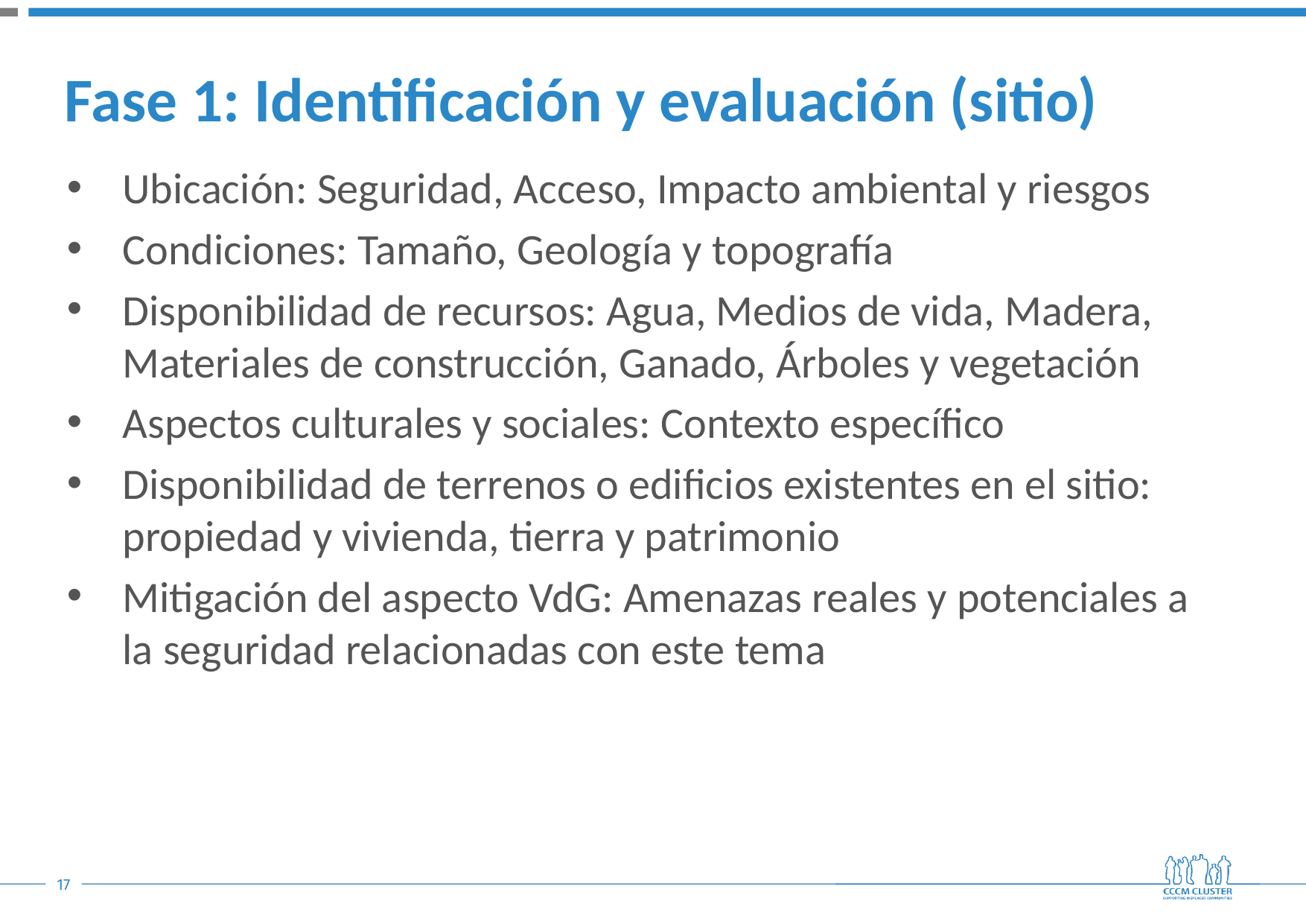

# Fase 1: Identificación y evaluación (sitio)
Ubicación: Seguridad, Acceso, Impacto ambiental y riesgos
Condiciones: Tamaño, Geología y topografía
Disponibilidad de recursos: Agua, Medios de vida, Madera, Materiales de construcción, Ganado, Árboles y vegetación
Aspectos culturales y sociales: Contexto específico
Disponibilidad de terrenos o edificios existentes en el sitio: propiedad y vivienda, tierra y patrimonio
Mitigación del aspecto VdG: Amenazas reales y potenciales a la seguridad relacionadas con este tema